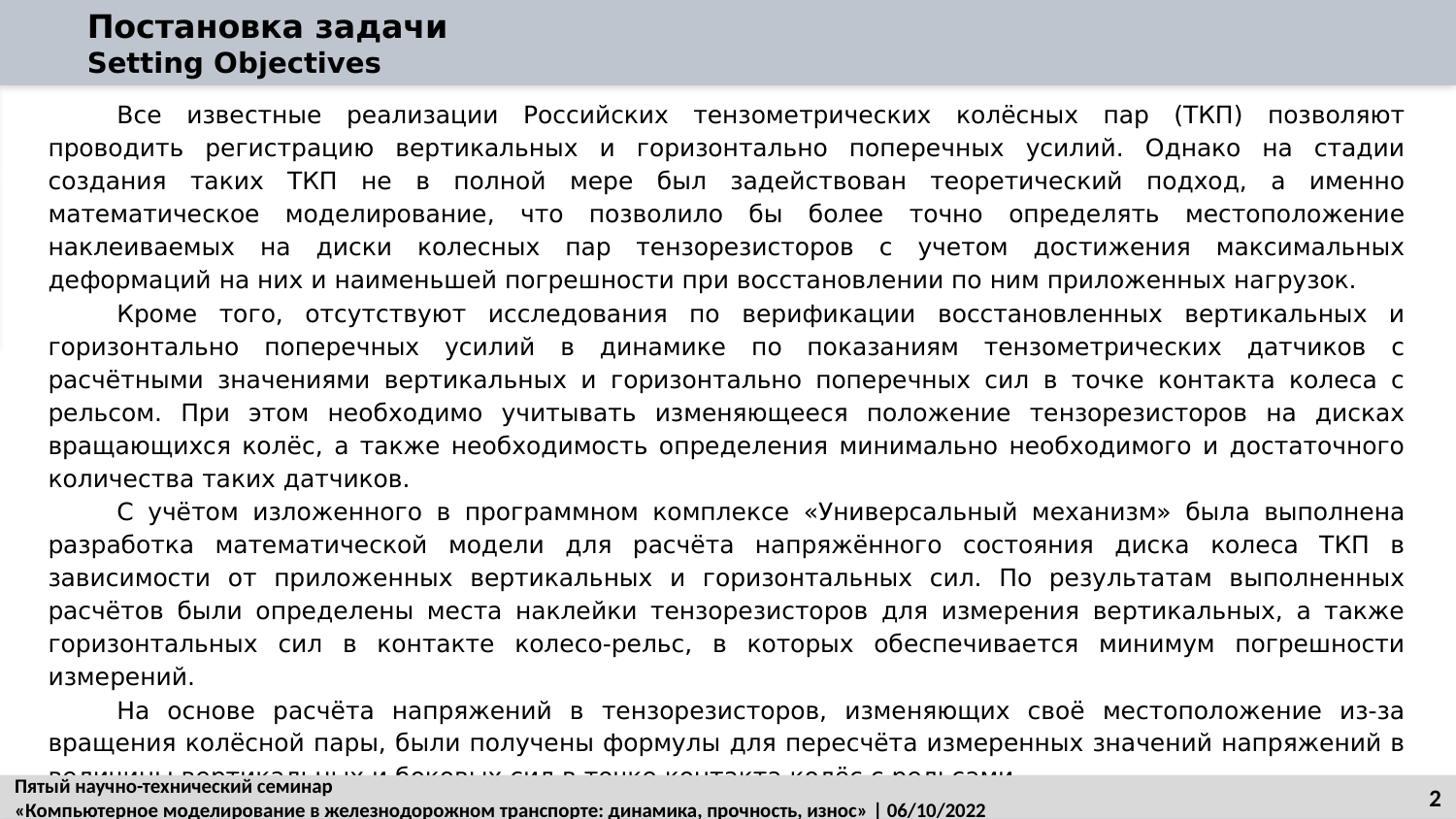

Постановка задачи
Setting Objectives
Все известные реализации Российских тензометрических колёсных пар (ТКП) позволяют проводить регистрацию вертикальных и горизонтально поперечных усилий. Однако на стадии создания таких ТКП не в полной мере был задействован теоретический подход, а именно математическое моделирование, что позволило бы более точно определять местоположение наклеиваемых на диски колесных пар тензорезисторов с учетом достижения максимальных деформаций на них и наименьшей погрешности при восстановлении по ним приложенных нагрузок.
Кроме того, отсутствуют исследования по верификации восстановленных вертикальных и горизонтально поперечных усилий в динамике по показаниям тензометрических датчиков с расчётными значениями вертикальных и горизонтально поперечных сил в точке контакта колеса с рельсом. При этом необходимо учитывать изменяющееся положение тензорезисторов на дисках вращающихся колёс, а также необходимость определения минимально необходимого и достаточного количества таких датчиков.
С учётом изложенного в программном комплексе «Универсальный механизм» была выполнена разработка математической модели для расчёта напряжённого состояния диска колеса ТКП в зависимости от приложенных вертикальных и горизонтальных сил. По результатам выполненных расчётов были определены места наклейки тензорезисторов для измерения вертикальных, а также горизонтальных сил в контакте колесо-рельс, в которых обеспечивается минимум погрешности измерений.
На основе расчёта напряжений в тензорезисторов, изменяющих своё местоположение из-за вращения колёсной пары, были получены формулы для пересчёта измеренных значений напряжений в величины вертикальных и боковых сил в точке контакта колёс с рельсами.
Пятый научно-технический семинар
«Компьютерное моделирование в железнодорожном транспорте: динамика, прочность, износ» | 06/10/2022
2